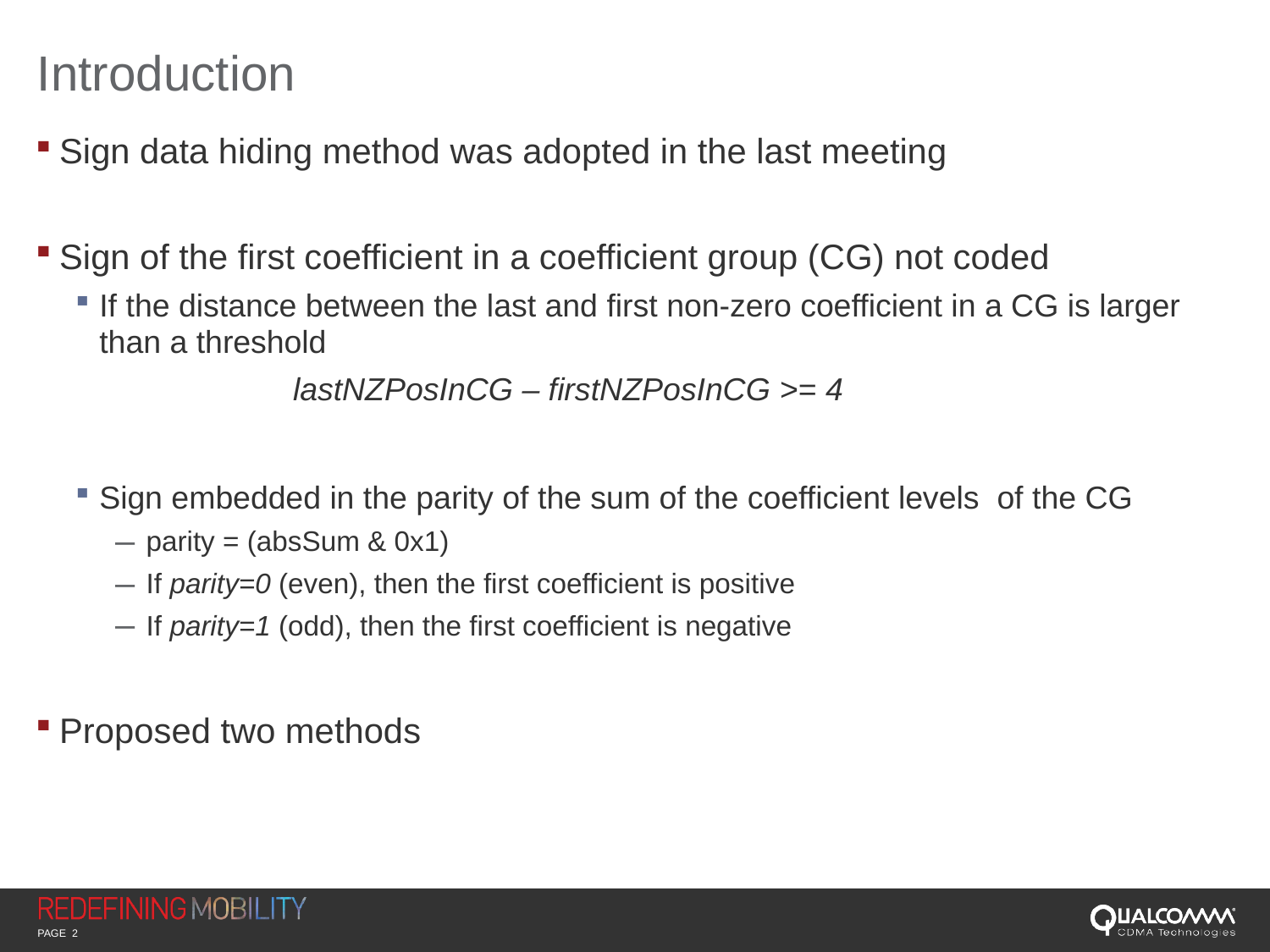

# Introduction
Sign data hiding method was adopted in the last meeting

Sign of the first coefficient in a coefficient group (CG) not coded
If the distance between the last and first non-zero coefficient in a CG is larger than a threshold
                    lastNZPosInCG – firstNZPosInCG >= 4

Sign embedded in the parity of the sum of the coefficient levels  of the CG
parity = (absSum & 0x1)
If parity=0 (even), then the first coefficient is positive
If parity=1 (odd), then the first coefficient is negative

Proposed two methods